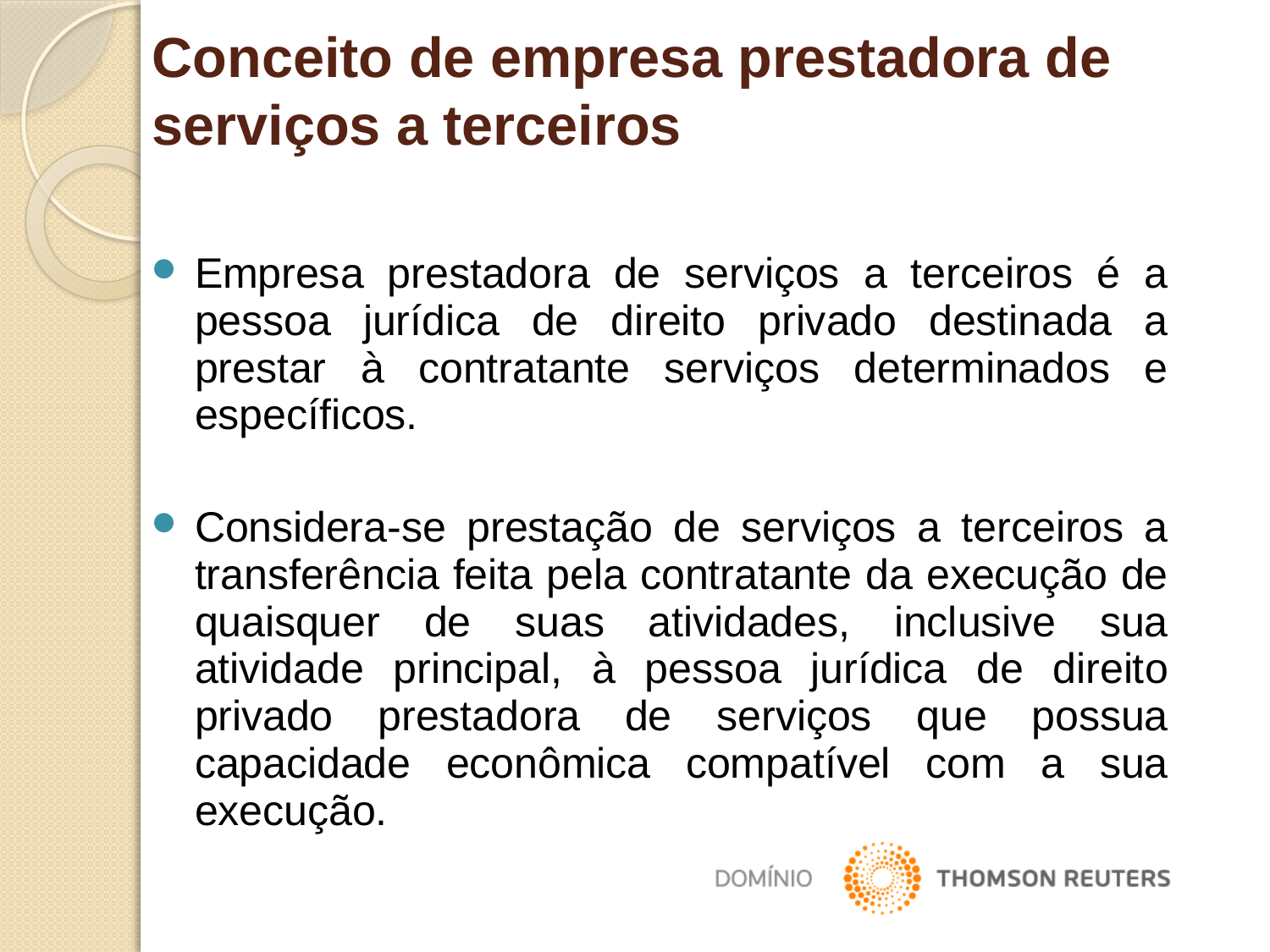

Conceito de empresa prestadora de serviços a terceiros

Empresa prestadora de serviços a terceiros é a pessoa jurídica de direito privado destinada a prestar à contratante serviços determinados e específicos.

Considera-se prestação de serviços a terceiros a transferência feita pela contratante da execução de quaisquer de suas atividades, inclusive sua atividade principal, à pessoa jurídica de direito privado prestadora de serviços que possua capacidade econômica compatível com a sua execução.